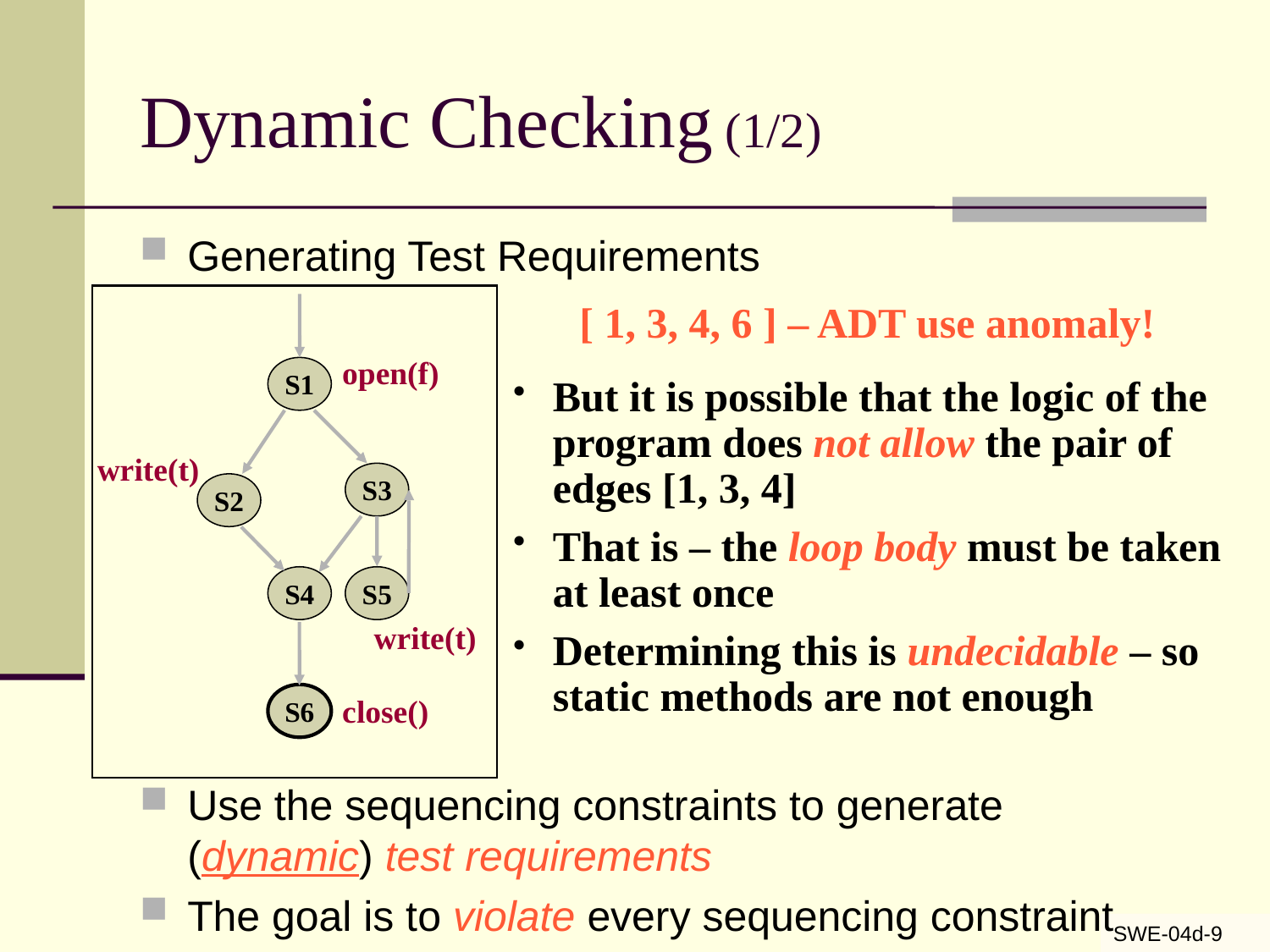

# Dynamic Checking (1/2)
Generating Test Requirements

[ 1, 3, 4, 6 ] – ADT use anomaly!

open(f)
S1
But it is possible that the logic of the program does not allow the pair of edges [1, 3, 4]
That is – the loop body must be taken at least once
Determining this is undecidable – so static methods are not enough

write(t)
S3
S2

S4
S5
write(t)

S6
close()
Use the sequencing constraints to generate (dynamic) test requirements
The goal is to violate every sequencing constraint